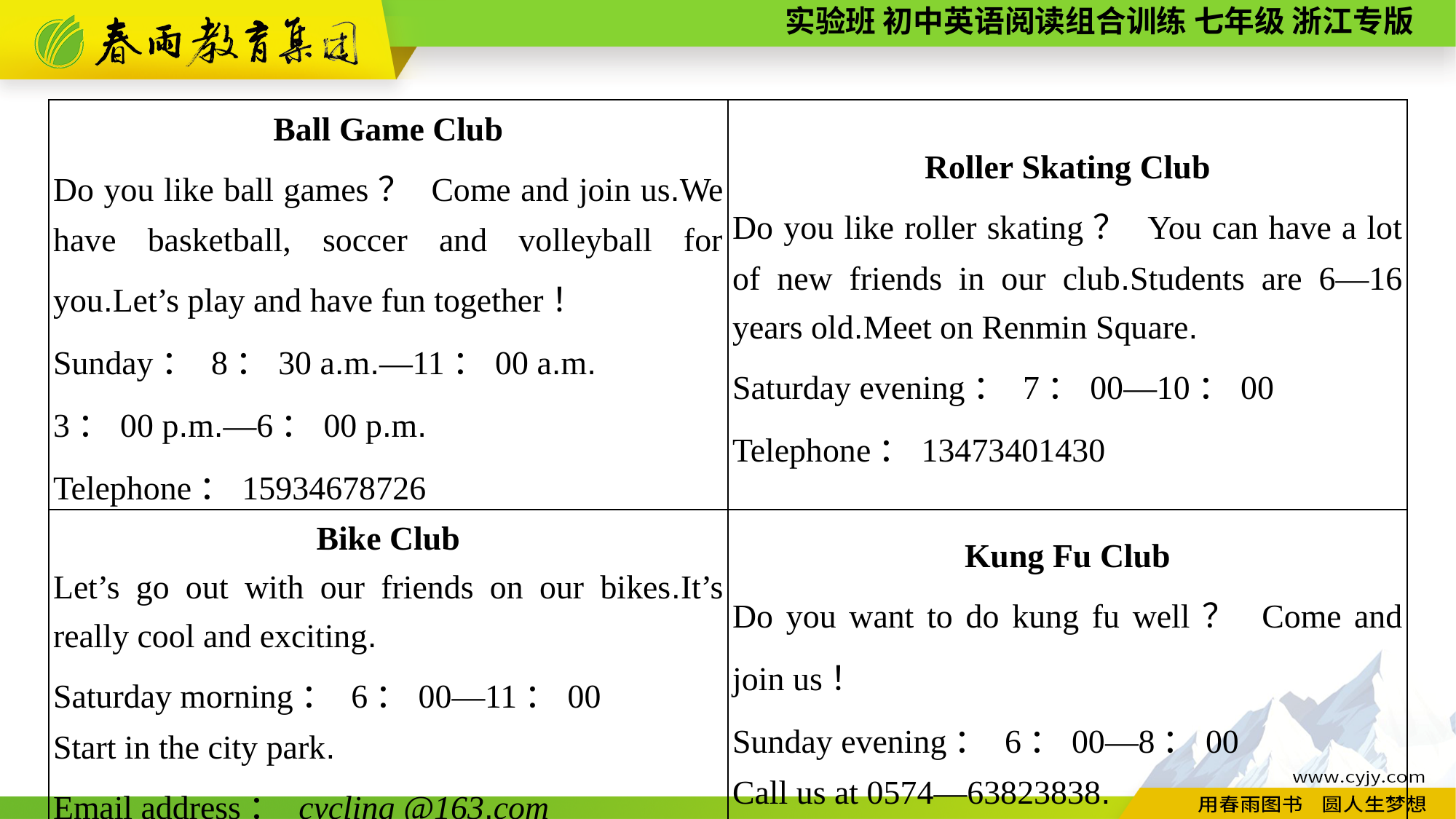

| Ball Game Club Do you like ball games？ Come and join us.We have basketball, soccer and volleyball for you.Let’s play and have fun together！ Sunday： 8：30 a.m.—11：00 a.m. 3：00 p.m.—6：00 p.m. Telephone：15934678726 | Roller Skating Club Do you like roller skating？ You can have a lot of new friends in our club.Students are 6—16 years old.Meet on Renmin Square. Saturday evening： 7：00—10：00 Telephone：13473401430 |
| --- | --- |
| Bike Club Let’s go out with our friends on our bikes.It’s really cool and exciting. Saturday morning： 6：00—11：00 Start in the city park. Email address： cycling @163.com | Kung Fu Club Do you want to do kung fu well？ Come and join us！ Sunday evening： 6：00—8：00 Call us at 0574—63823838. |